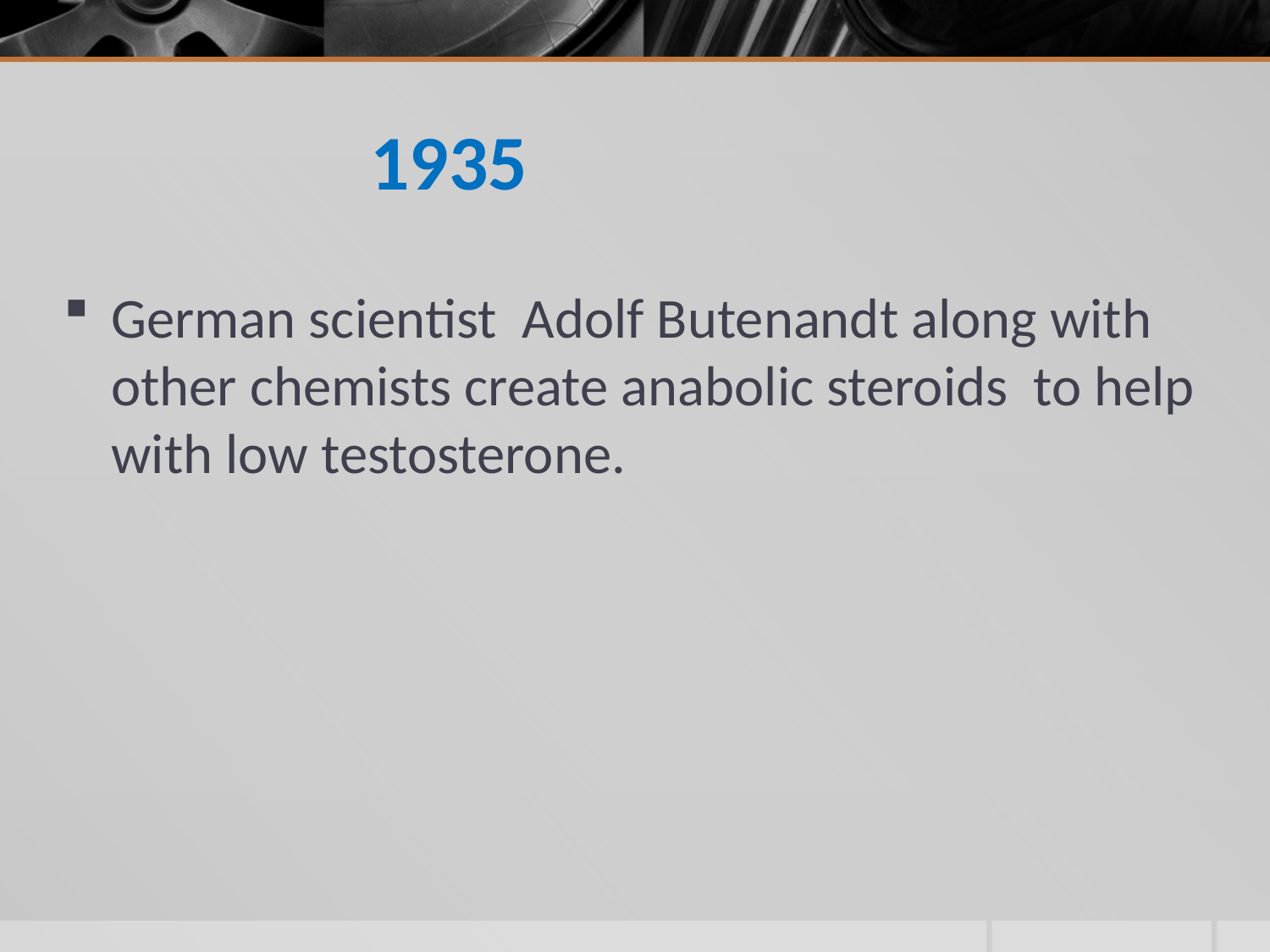

# 1935
German scientist  Adolf Butenandt along with other chemists create anabolic steroids  to help with low testosterone.